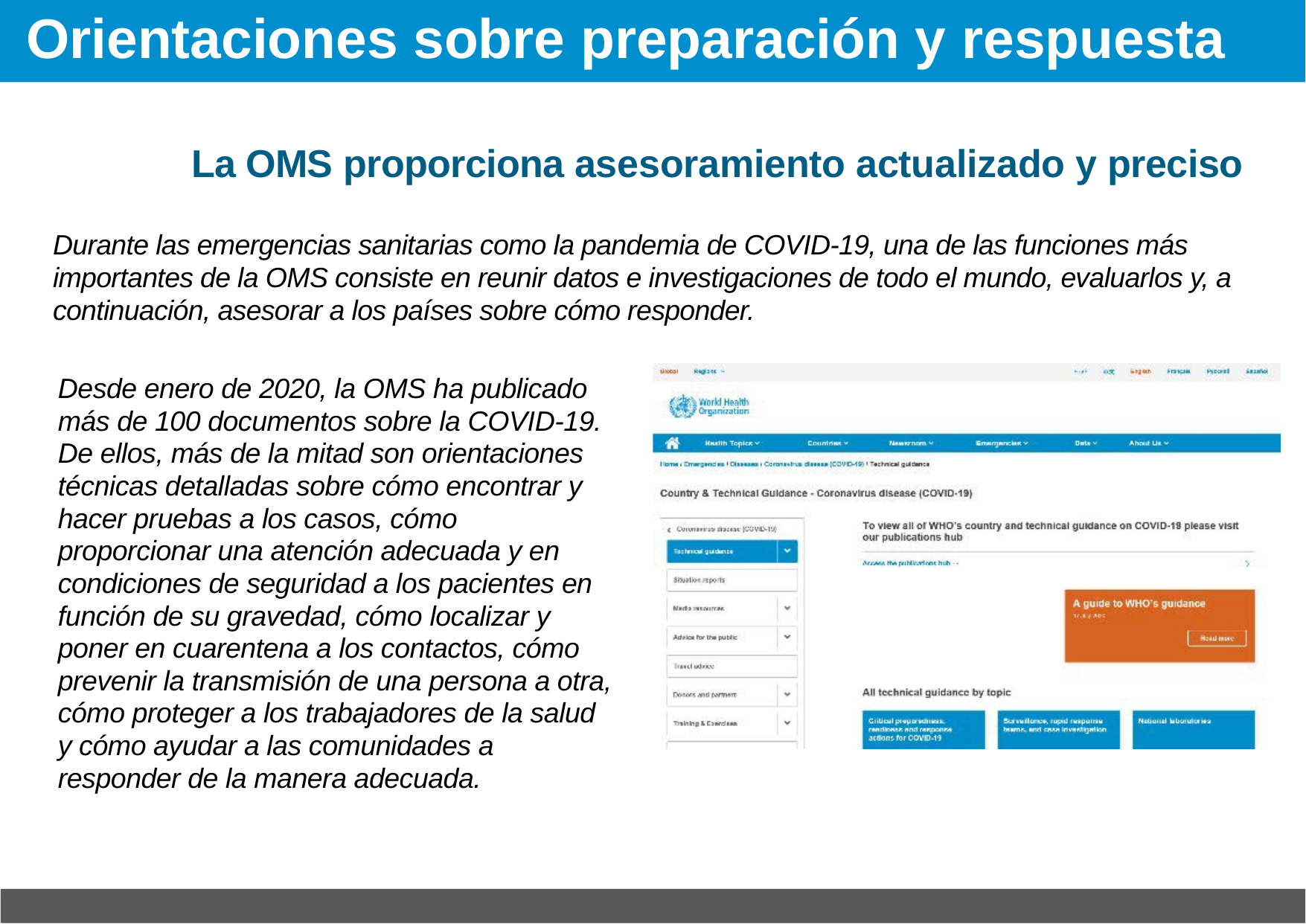

# Orientaciones sobre preparación y respuesta
La OMS proporciona asesoramiento actualizado y preciso

Durante las emergencias sanitarias como la pandemia de COVID-19, una de las funciones más importantes de la OMS consiste en reunir datos e investigaciones de todo el mundo, evaluarlos y, a continuación, asesorar a los países sobre cómo responder.

Desde enero de 2020, la OMS ha publicado más de 100 documentos sobre la COVID-19.  De ellos, más de la mitad son orientaciones técnicas detalladas sobre cómo encontrar y hacer pruebas a los casos, cómo proporcionar una atención adecuada y en condiciones de seguridad a los pacientes en función de su gravedad, cómo localizar y poner en cuarentena a los contactos, cómo prevenir la transmisión de una persona a otra, cómo proteger a los trabajadores de la salud y cómo ayudar a las comunidades a responder de la manera adecuada.